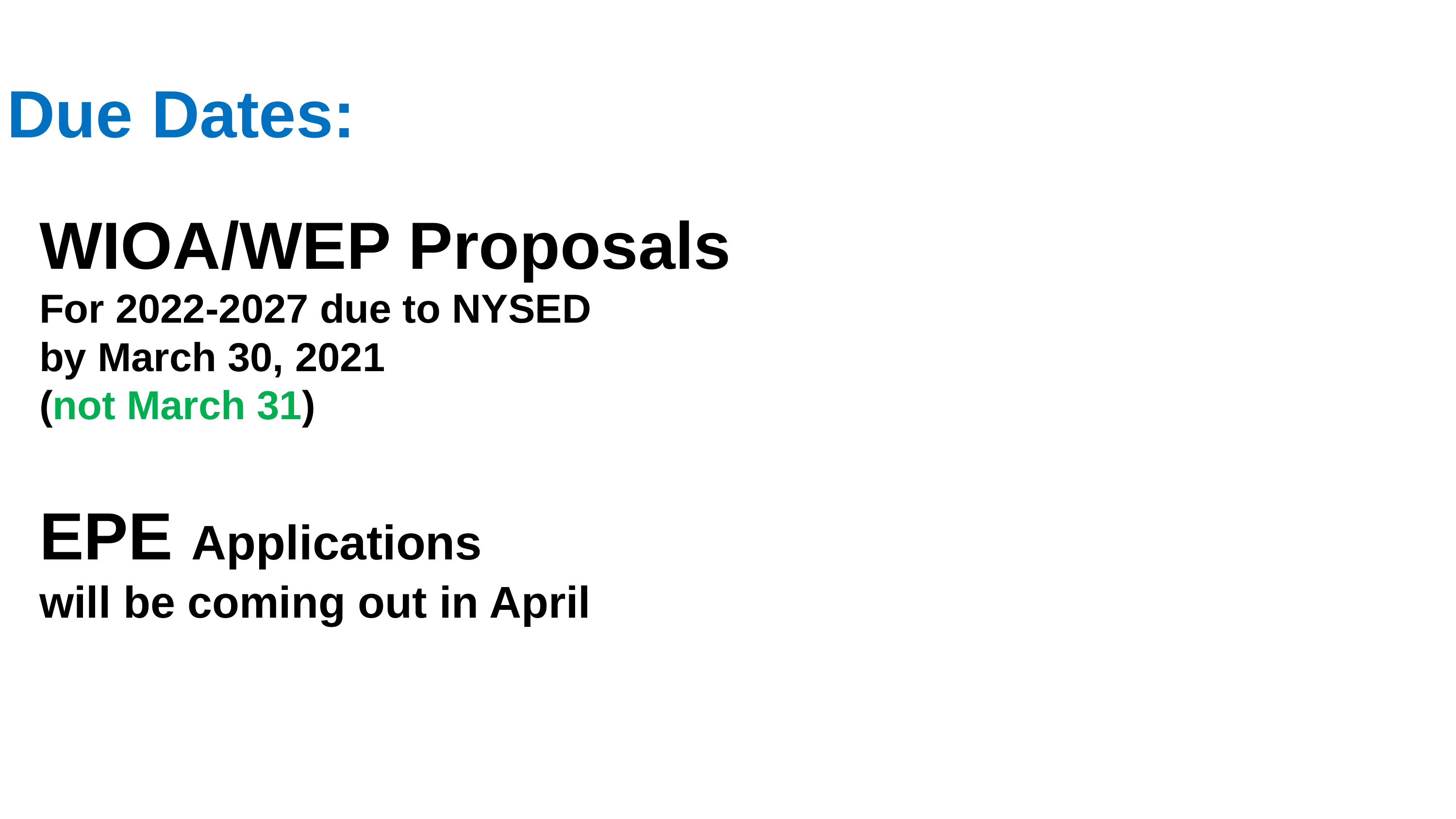

Due Dates:
WIOA/WEP Proposals
For 2022-2027 due to NYSED
by March 30, 2021
(not March 31)

EPE Applications
will be coming out in April